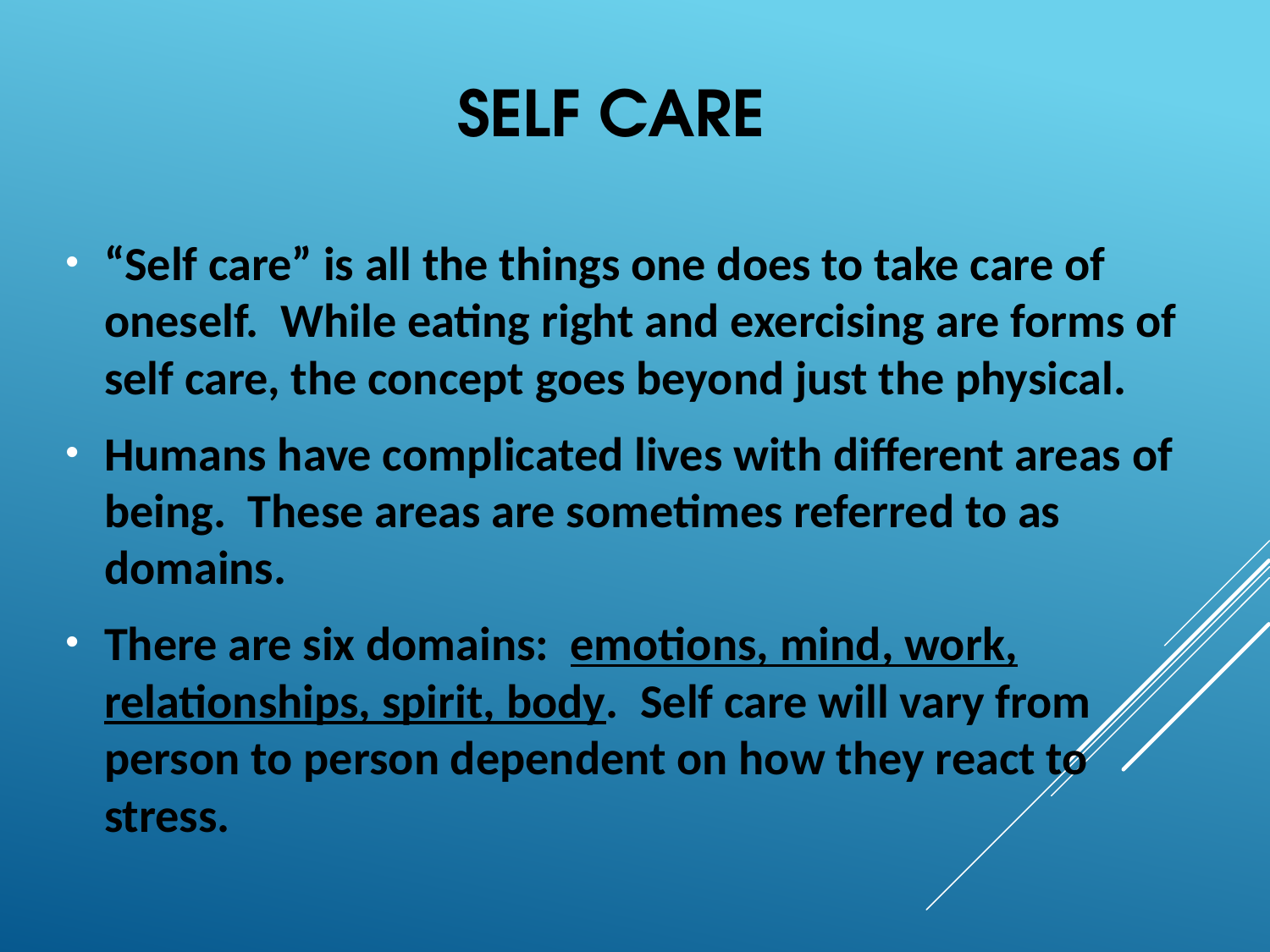

# Self Care

“Self care” is all the things one does to take care of oneself.  While eating right and exercising are forms of self care, the concept goes beyond just the physical.
Humans have complicated lives with different areas of being.  These areas are sometimes referred to as domains.
There are six domains:  emotions, mind, work, relationships, spirit, body.  Self care will vary from person to person dependent on how they react to stress.